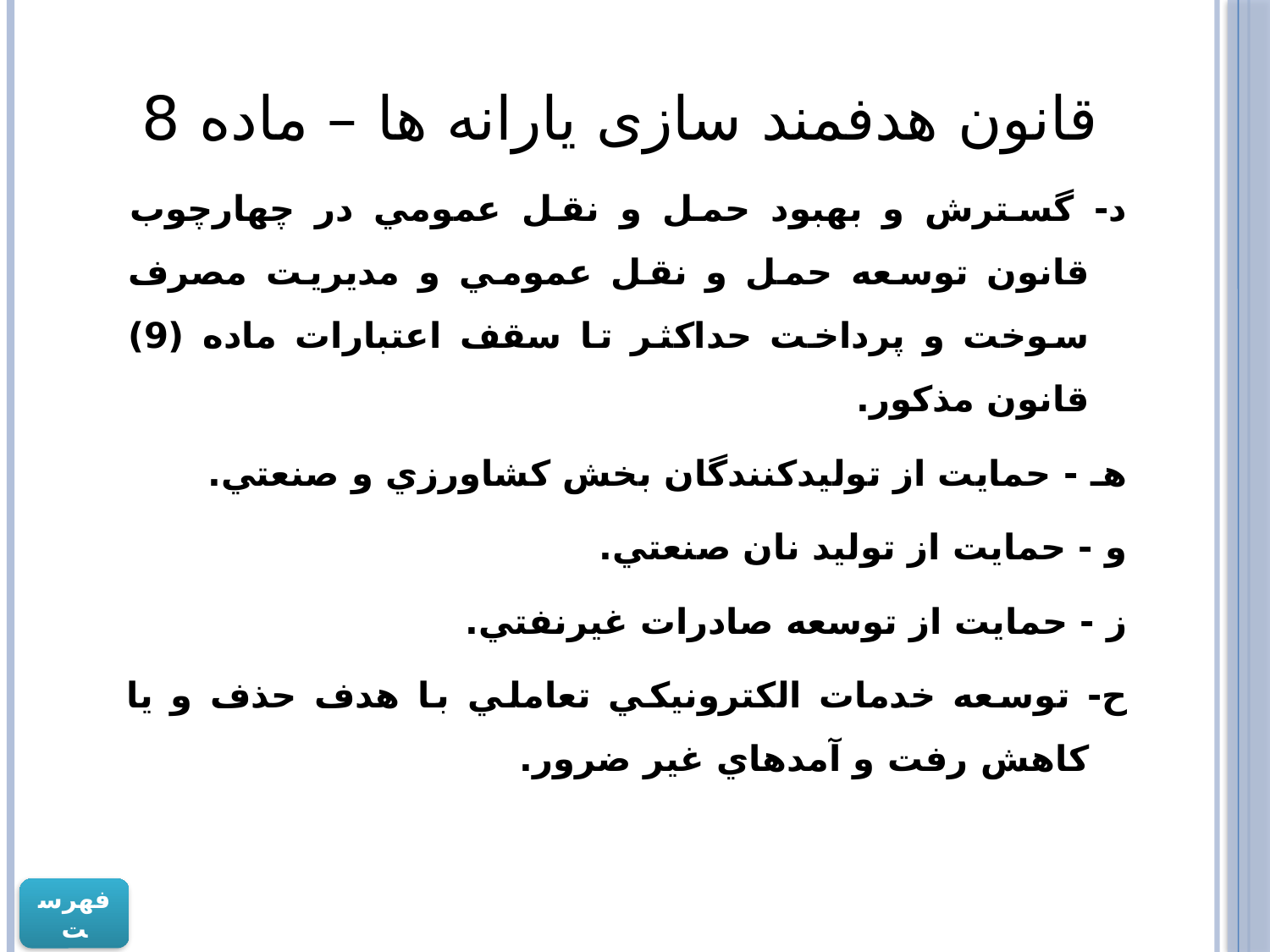

# قانون هدفمند سازی یارانه ها – ماده 8
د- گسترش و بهبود حمل و نقل عمومي در چهارچوب قانون توسعه حمل و نقل عمومي و مديريت مصرف سوخت و پرداخت حداكثر تا سقف اعتبارات ماده (9) قانون مذكور.
هـ - حمايت از توليدكنندگان بخش كشاورزي و صنعتي.
و - حمايت از توليد نان صنعتي.
ز - حمايت از توسعه صادرات غيرنفتي.
ح- توسعه خدمات الكترونيكي تعاملي با هدف حذف و يا كاهش رفت و آمدهاي غير ضرور.
فهرست